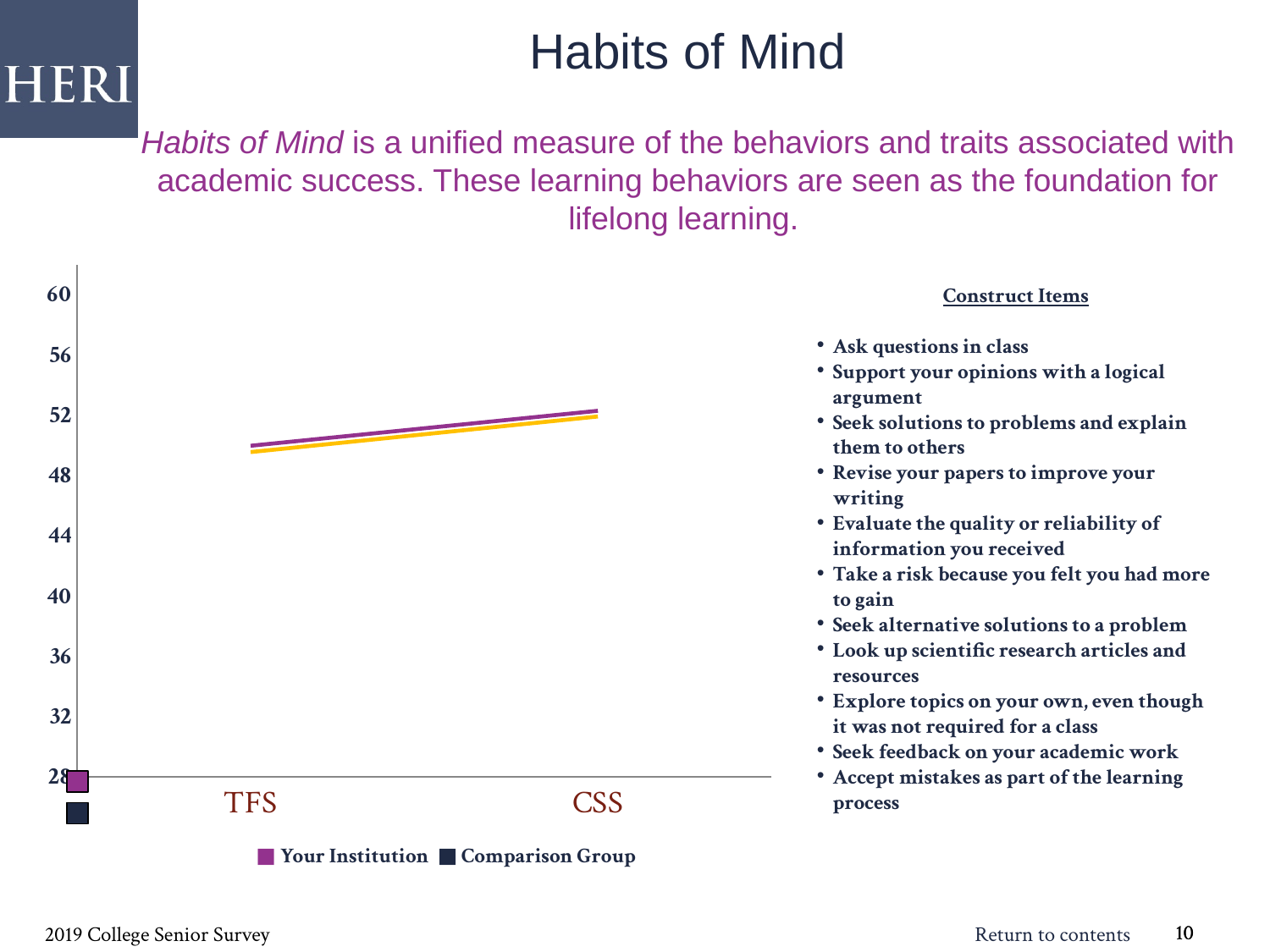

# Habits of Mind Habits of Mind is a unified measure of the behaviors and traits associated with academic success. These learning behaviors are seen as the foundation for lifelong learning.

### Chart

| Category | i | c |
|---|---|---|
| TFS | 49.98 | 49.56 |
| CSS | 52.3 | 51.92 |
Construct Items

Ask questions in class
Support your opinions with a logical argument
Seek solutions to problems and explain them to others
Revise your papers to improve your writing
Evaluate the quality or reliability of information you received
Take a risk because you felt you had more to gain
Seek alternative solutions to a problem
Look up scientific research articles and resources
Explore topics on your own, even though it was not required for a class
Seek feedback on your academic work
Accept mistakes as part of the learning process

■ Your Institution  ■ Comparison Group
2019 College Senior Survey
10
10